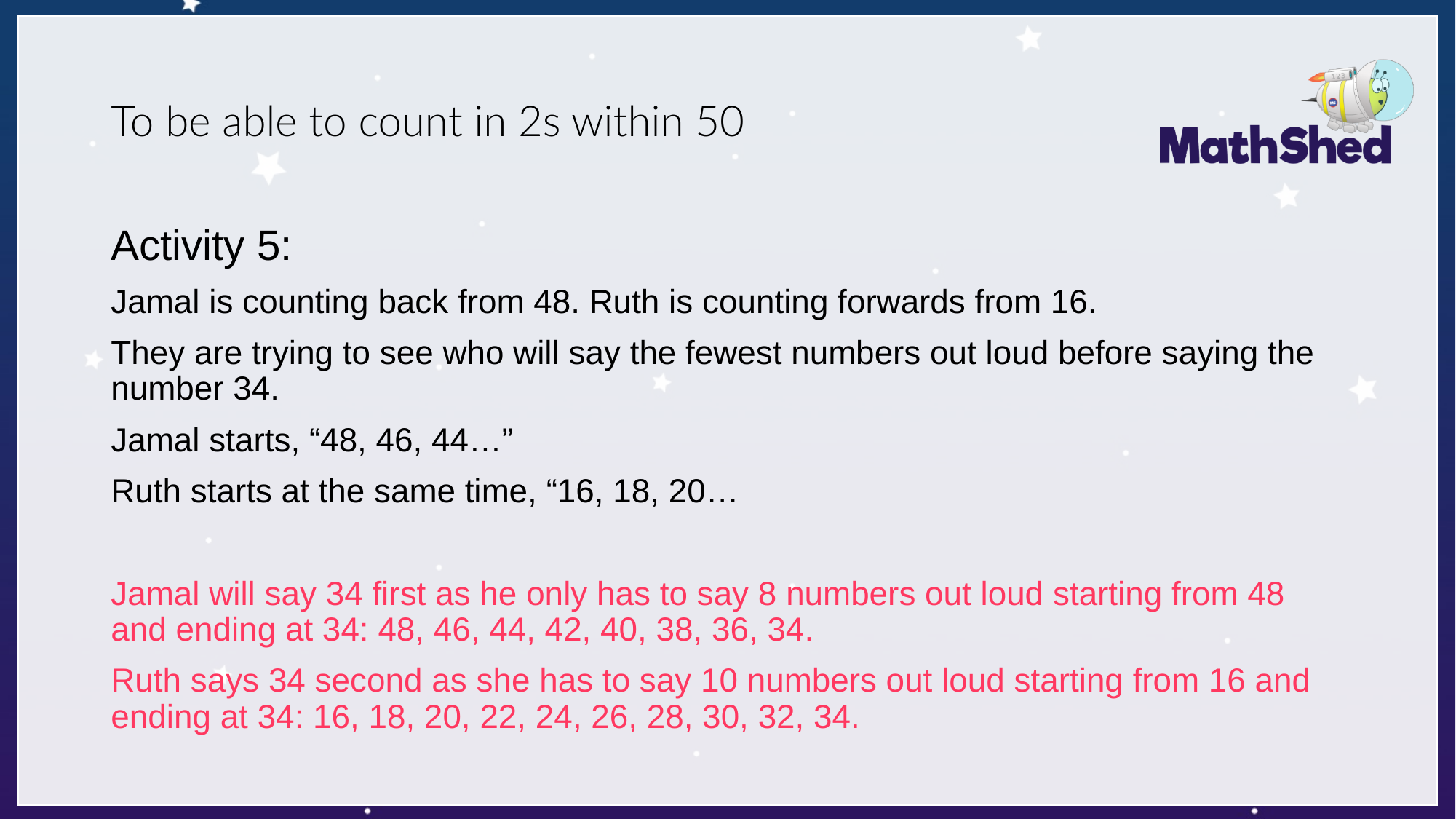

# To be able to count in 2s within 50
Activity 5:
Jamal is counting back from 48. Ruth is counting forwards from 16.
They are trying to see who will say the fewest numbers out loud before saying the number 34.
Jamal starts, “48, 46, 44…”
Ruth starts at the same time, “16, 18, 20…

Jamal will say 34 first as he only has to say 8 numbers out loud starting from 48 and ending at 34: 48, 46, 44, 42, 40, 38, 36, 34.
Ruth says 34 second as she has to say 10 numbers out loud starting from 16 and ending at 34: 16, 18, 20, 22, 24, 26, 28, 30, 32, 34.